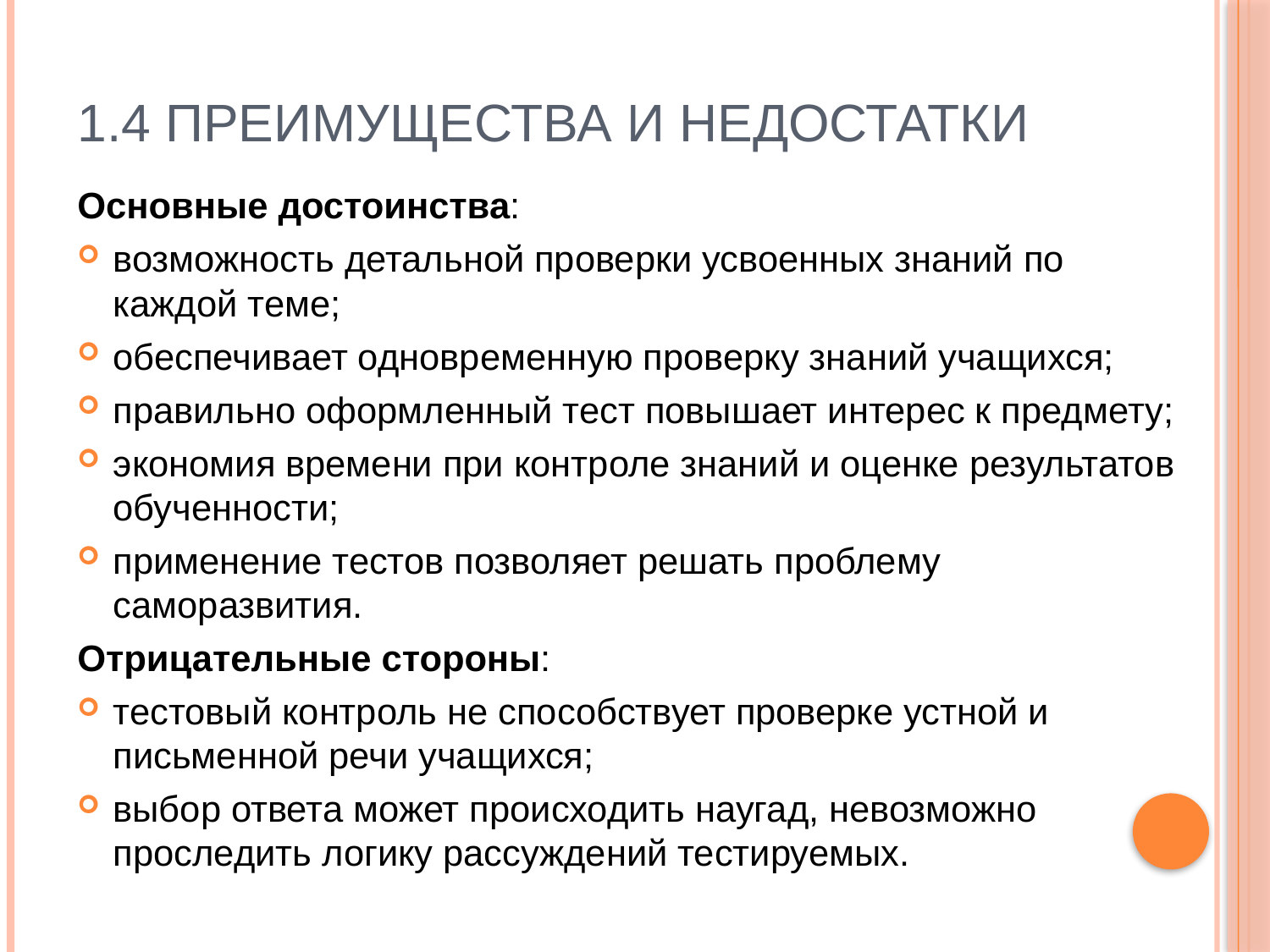

# 1.4 Преимущества и недостатки
Основные достоинства:
возможность детальной проверки усвоенных знаний по каждой теме;
обеспечивает одновременную проверку знаний учащихся;
правильно оформленный тест повышает интерес к предмету;
экономия времени при контроле знаний и оценке результатов обученности;
применение тестов позволяет решать проблему саморазвития.
Отрицательные стороны:
тестовый контроль не способствует проверке устной и письменной речи учащихся;
выбор ответа может происходить наугад, невозможно проследить логику рассуждений тестируемых.